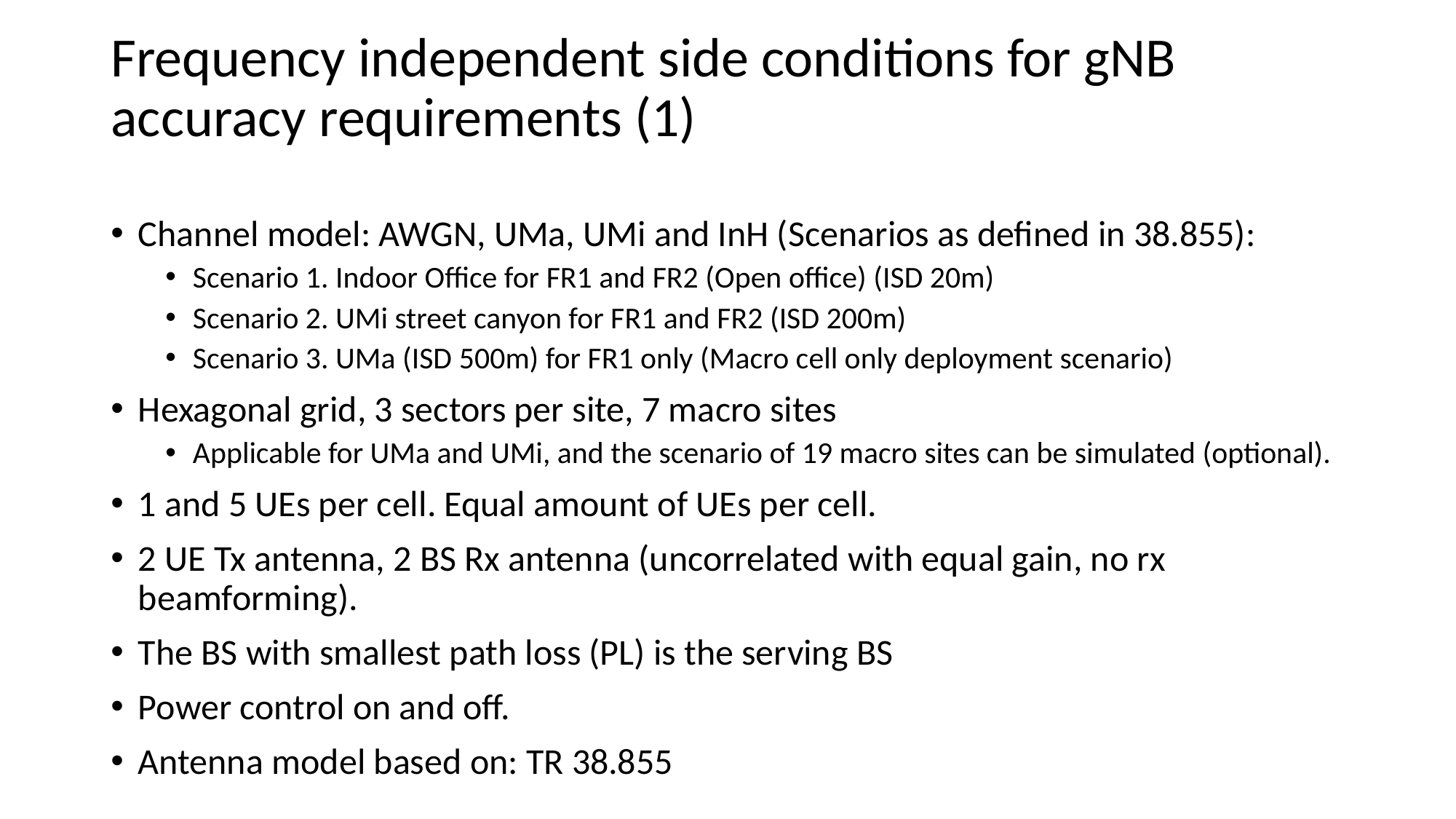

# Frequency independent side conditions for gNB accuracy requirements (1)
Channel model: AWGN, UMa, UMi and InH (Scenarios as defined in 38.855):
Scenario 1. Indoor Office for FR1 and FR2 (Open office) (ISD 20m)
Scenario 2. UMi street canyon for FR1 and FR2 (ISD 200m)
Scenario 3. UMa (ISD 500m) for FR1 only (Macro cell only deployment scenario)
Hexagonal grid, 3 sectors per site, 7 macro sites
Applicable for UMa and UMi, and the scenario of 19 macro sites can be simulated (optional).
1 and 5 UEs per cell. Equal amount of UEs per cell.
2 UE Tx antenna, 2 BS Rx antenna (uncorrelated with equal gain, no rx beamforming).
The BS with smallest path loss (PL) is the serving BS
Power control on and off.
Antenna model based on: TR 38.855